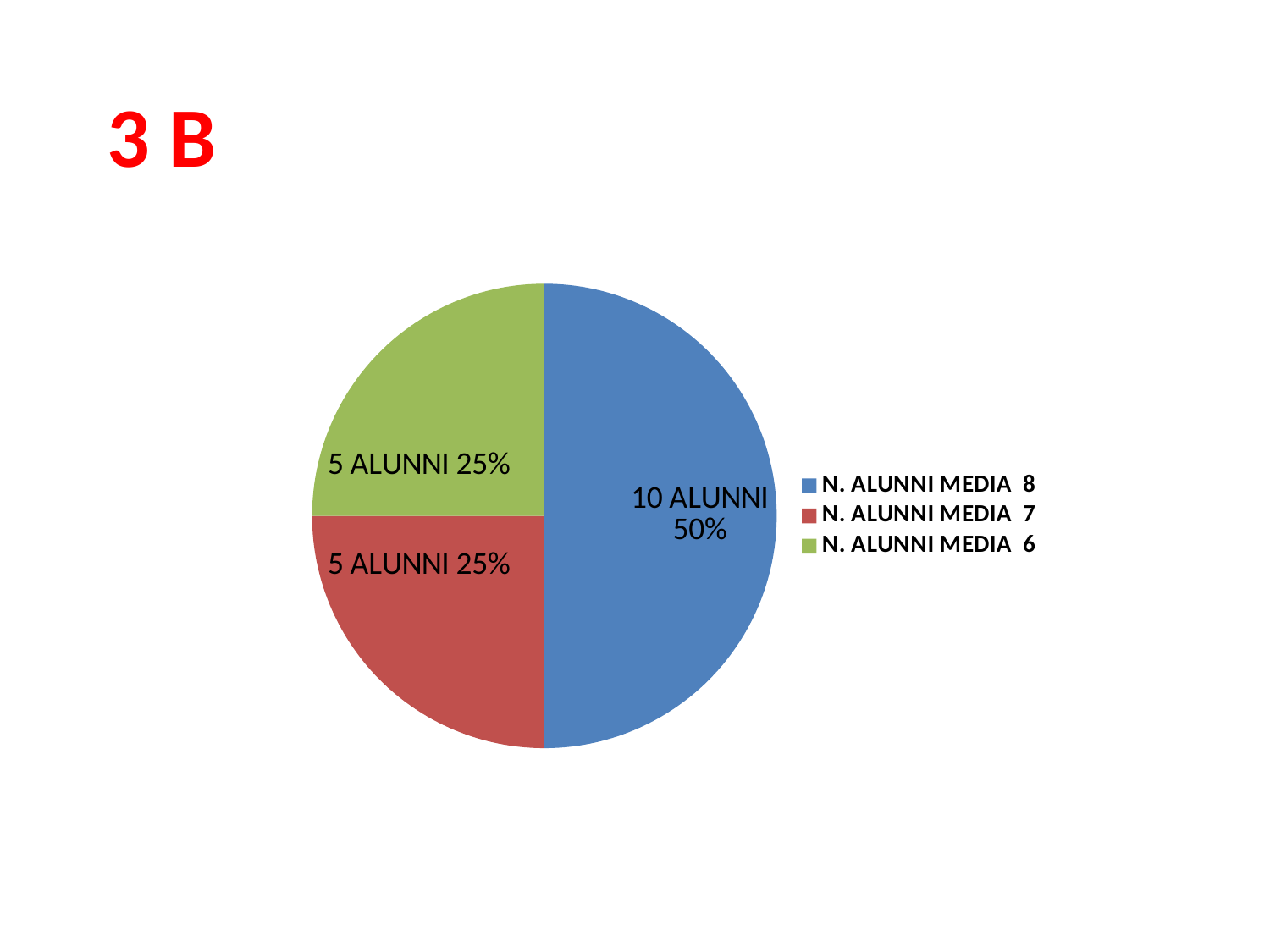

3 B

### Chart

| Category |  |
|---|---|
| N. ALUNNI MEDIA  8 | 10.0 |
| N. ALUNNI MEDIA  7 | 5.0 |
| N. ALUNNI MEDIA  6 | 5.0 |